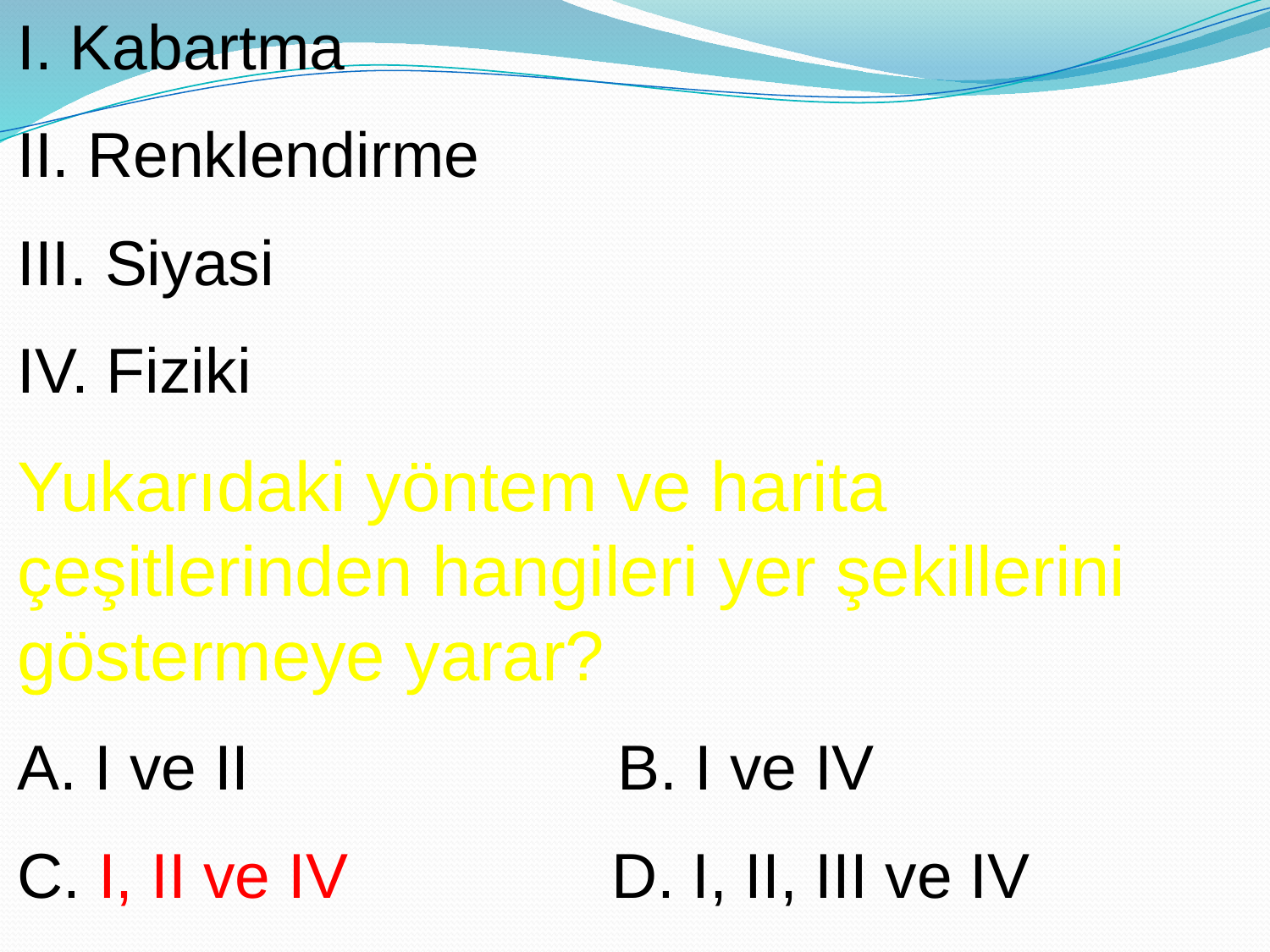

I. Kabartma
II. Renklendirme
III. Siyasi
IV. Fiziki
Yukarıdaki yöntem ve harita çeşitlerinden hangileri yer şekillerini göstermeye yarar?
A. I ve II                     B. I ve IV
C. I, II ve IV               D. I, II, III ve IV